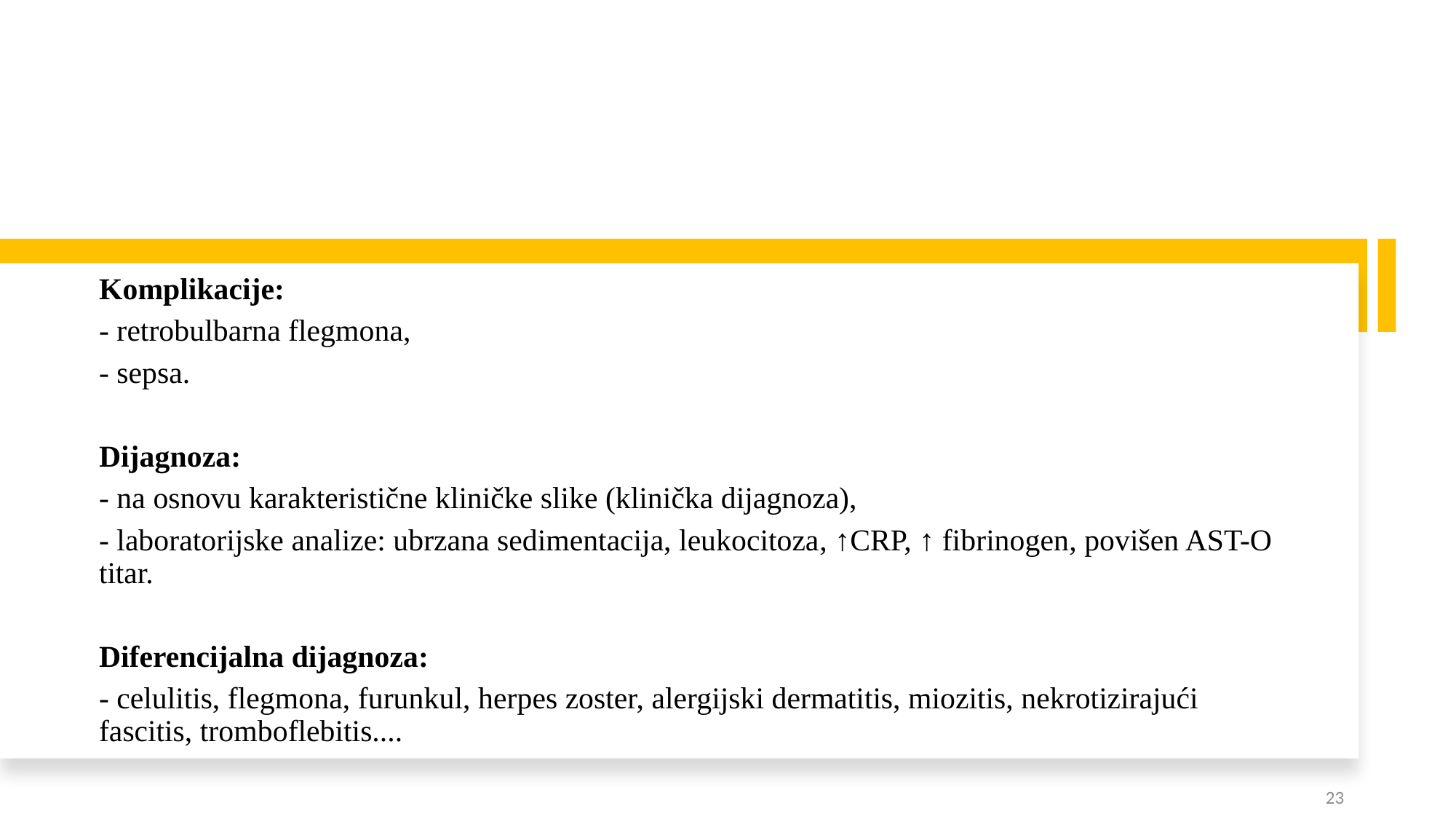

Komplikacije:
- retrobulbarna flegmona,
- sepsa.

Dijagnoza:
- na osnovu karakteristične kliničke slike (klinička dijagnoza),
- laboratorijske analize: ubrzana sedimentacija, leukocitoza, ↑CRP, ↑ fibrinogen, povišen AST-O titar.

Diferencijalna dijagnoza:
- celulitis, flegmona, furunkul, herpes zoster, alergijski dermatitis, miozitis, nekrotizirajući fascitis, tromboflebitis....
23